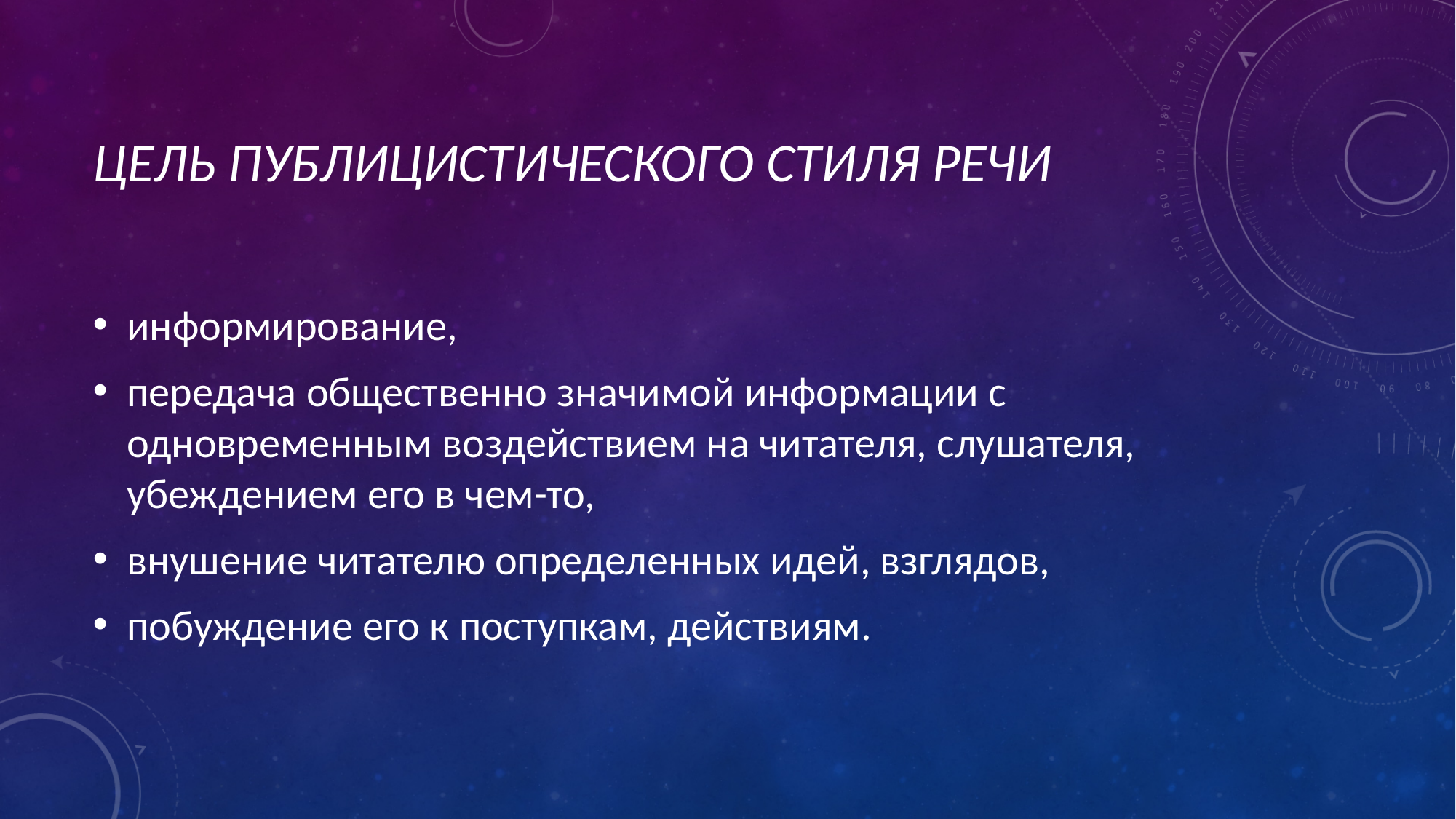

# Цель публицистического стиля речи
информирование,
передача общественно значимой информации с одновременным воздействием на читателя, слушателя, убеждением его в чем-то,
внушение читателю определенных идей, взглядов,
побуждение его к поступкам, действиям.